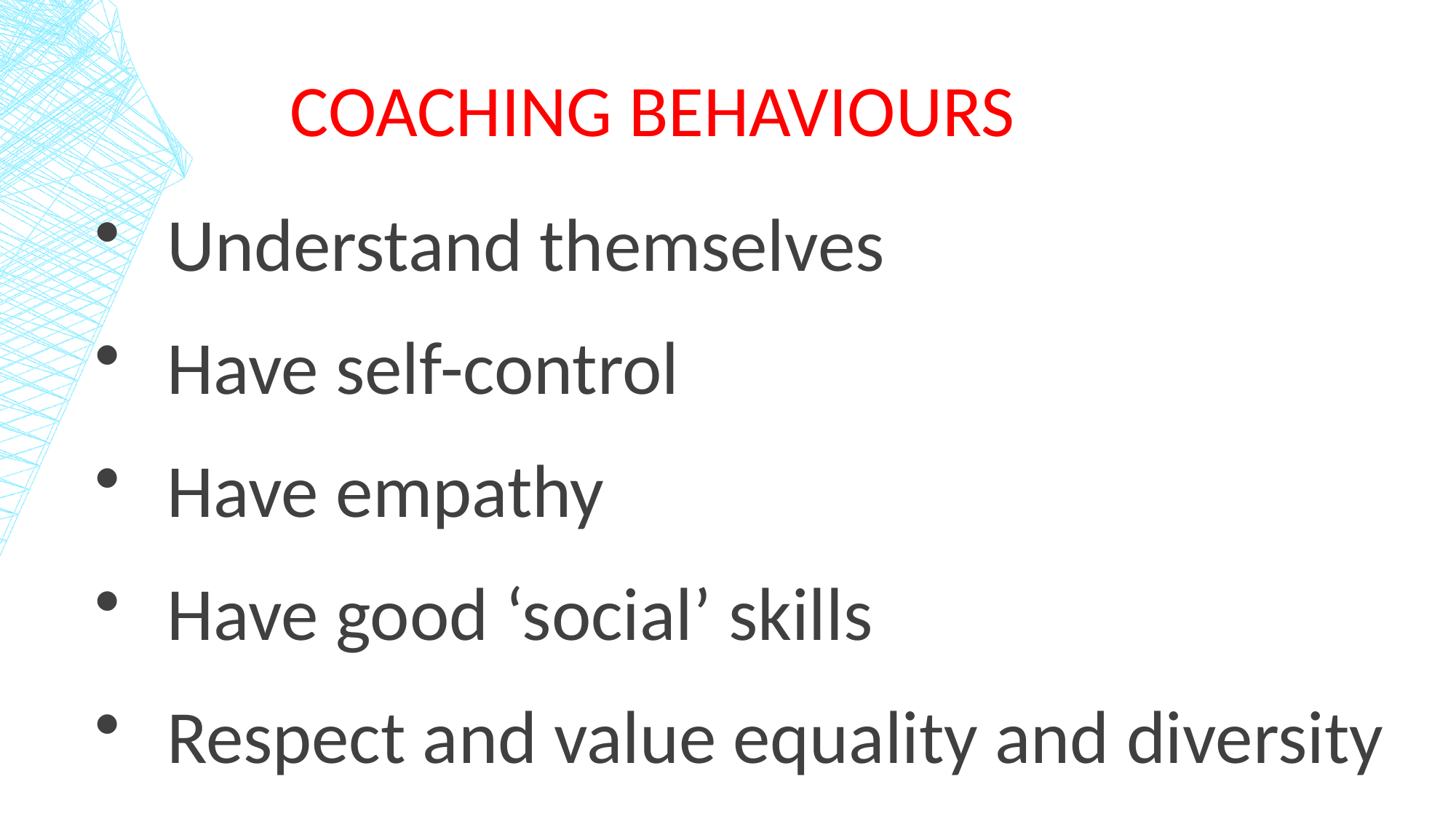

# Coaching behavioUrs
  Understand themselves
  Have self-control
  Have empathy
  Have good ‘social’ skills
  Respect and value equality and diversity